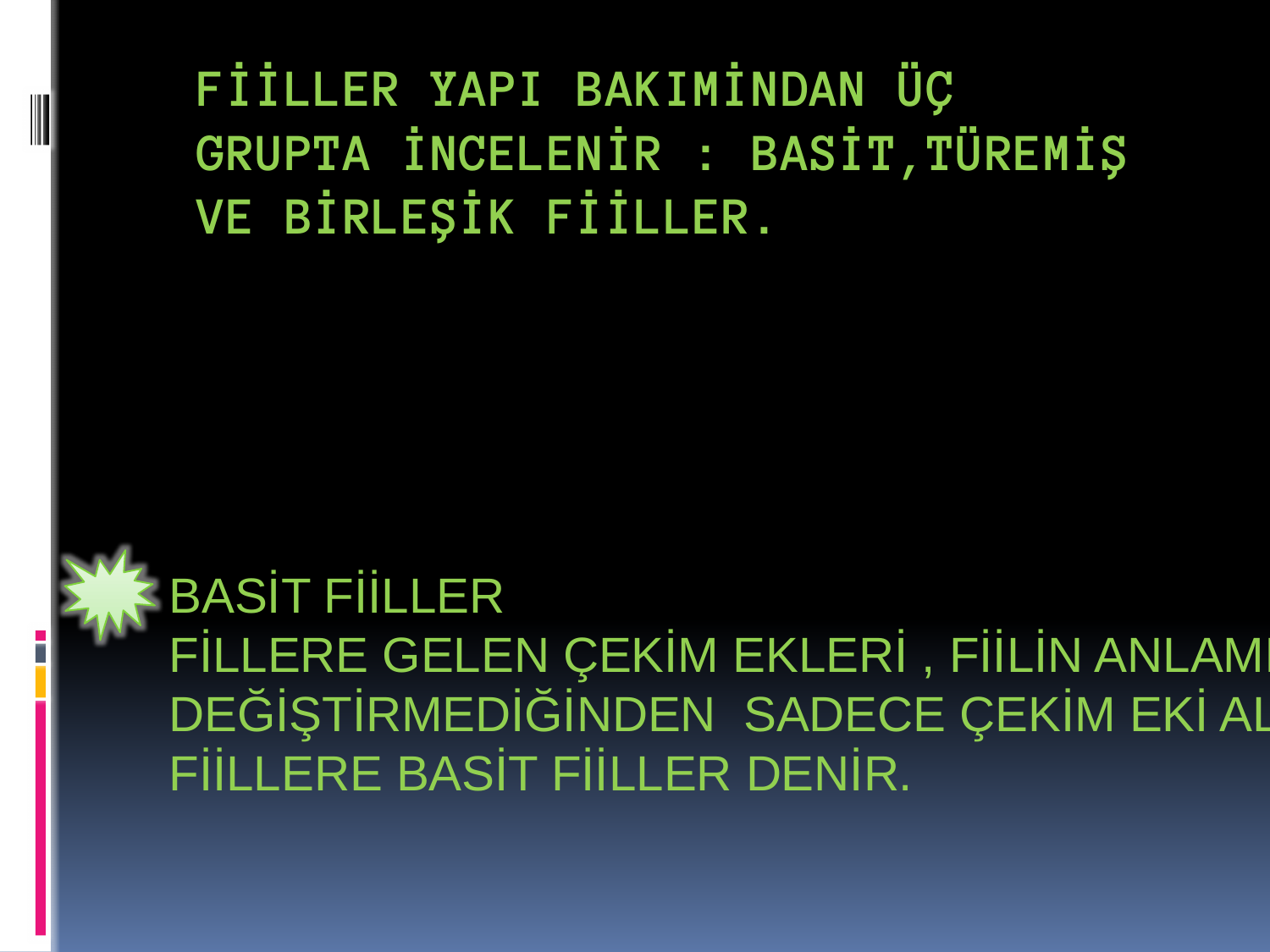

# Fiiller yapı bakımindan üç grupta incelenir : BASİT,TÜREMİŞ VE BİRLEŞİK FİİLLER.

BASİT FİİLLER
FİLLERE GELEN ÇEKİM EKLERİ , FİİLİN ANLAMINI DEĞİŞTİRMEDİĞİNDEN  SADECE ÇEKİM EKİ ALMIŞ FİİLLERE BASİT FİİLLER DENİR.